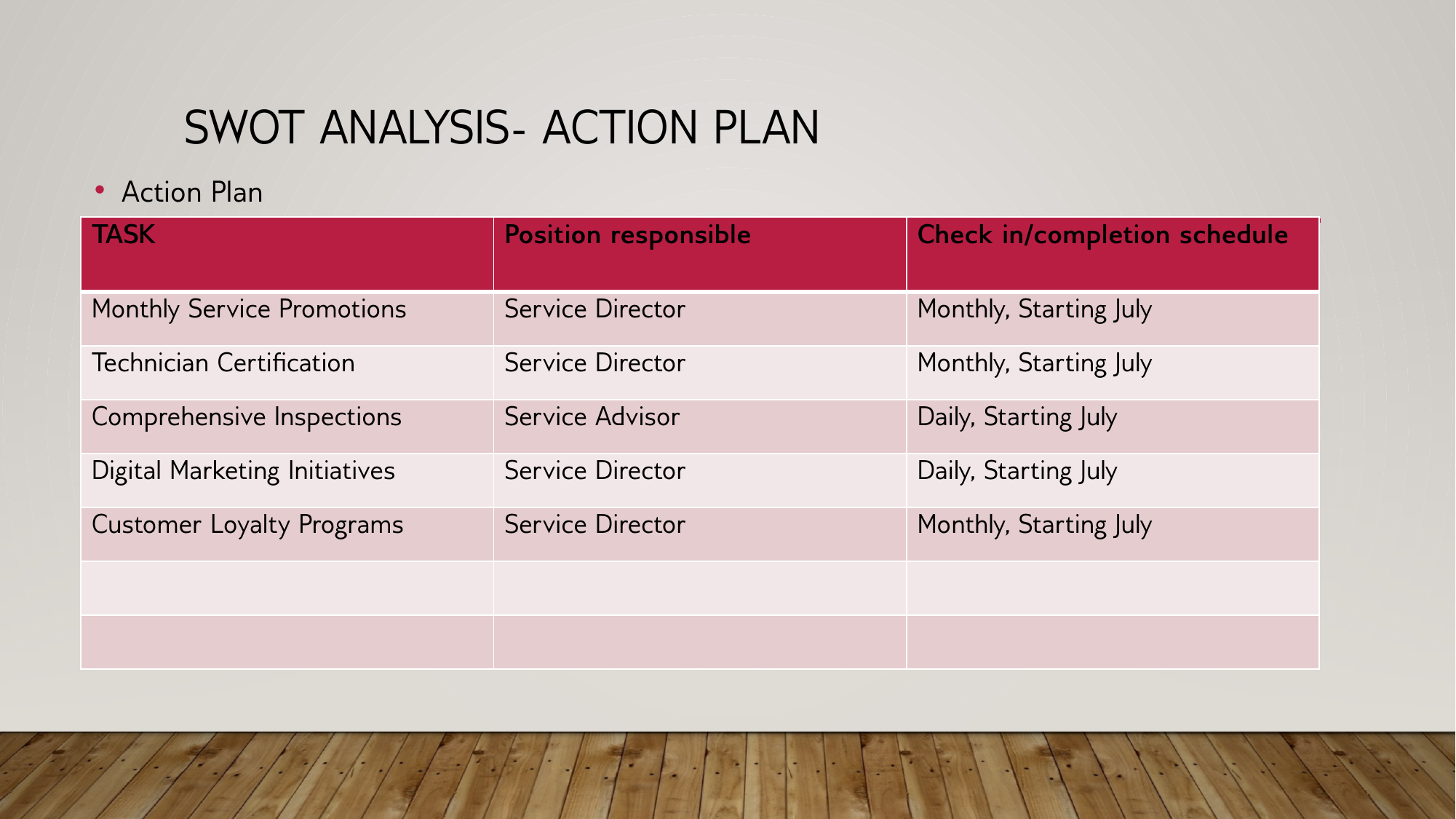

# SWOT Analysis- Action Plan
Action Plan

| TASK | Position responsible | Check in/completion schedule |
| --- | --- | --- |
| Monthly Service Promotions | Service Director | Monthly, Starting July |
| Technician Certification | Service Director | Monthly, Starting July |
| Comprehensive Inspections | Service Advisor | Daily, Starting July |
| Digital Marketing Initiatives | Service Director | Daily, Starting July |
| Customer Loyalty Programs | Service Director | Monthly, Starting July |
|  |  |  |
|  |  |  |